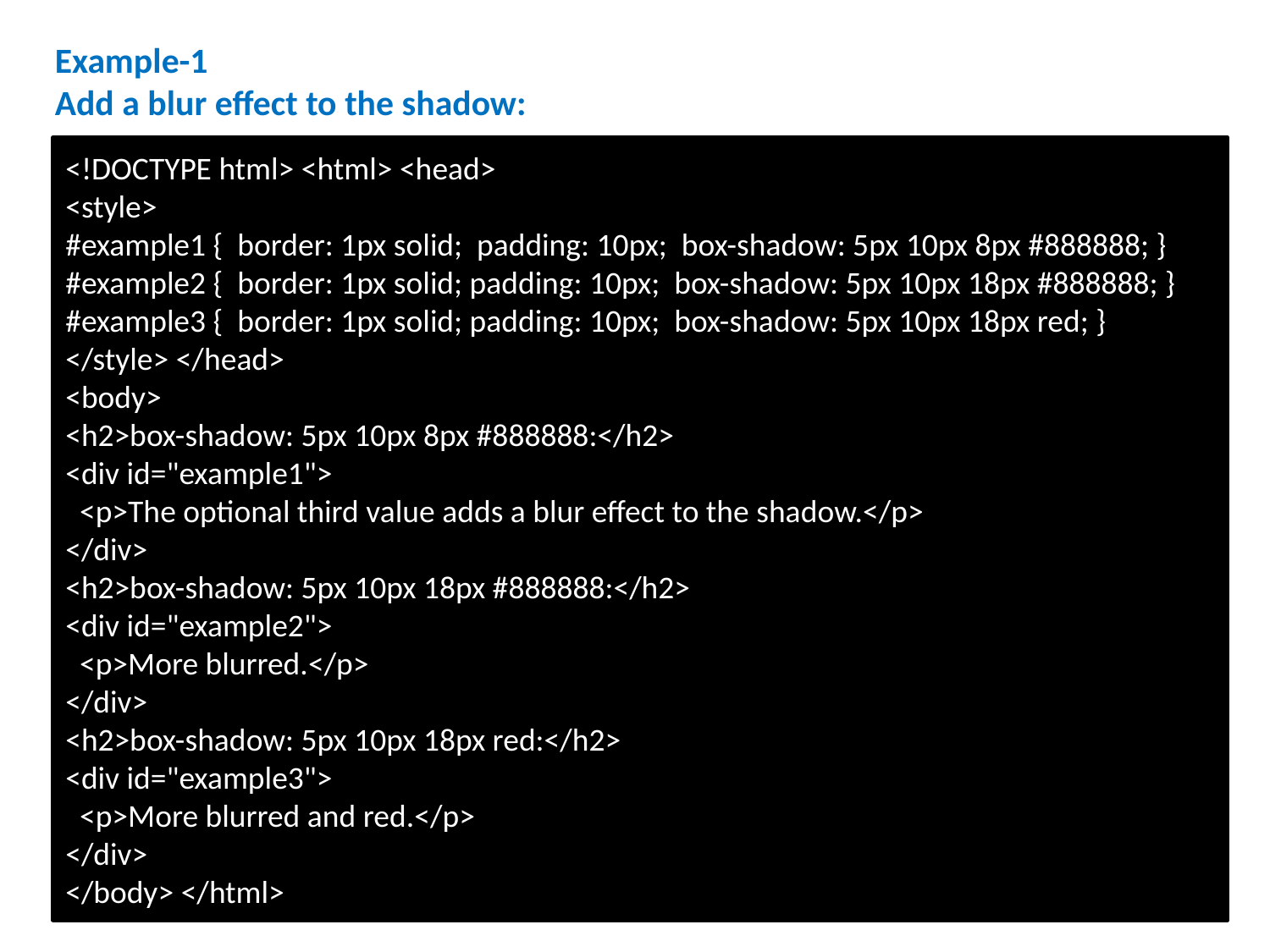

Example-1
Add a blur effect to the shadow:
<!DOCTYPE html> <html> <head>
<style>
#example1 {  border: 1px solid;  padding: 10px;  box-shadow: 5px 10px 8px #888888; }
#example2 {  border: 1px solid; padding: 10px;  box-shadow: 5px 10px 18px #888888; }
#example3 {  border: 1px solid; padding: 10px;  box-shadow: 5px 10px 18px red; }
</style> </head>
<body>
<h2>box-shadow: 5px 10px 8px #888888:</h2>
<div id="example1">
  <p>The optional third value adds a blur effect to the shadow.</p>
</div>
<h2>box-shadow: 5px 10px 18px #888888:</h2>
<div id="example2">
  <p>More blurred.</p>
</div>
<h2>box-shadow: 5px 10px 18px red:</h2>
<div id="example3">
  <p>More blurred and red.</p>
</div>
</body> </html>